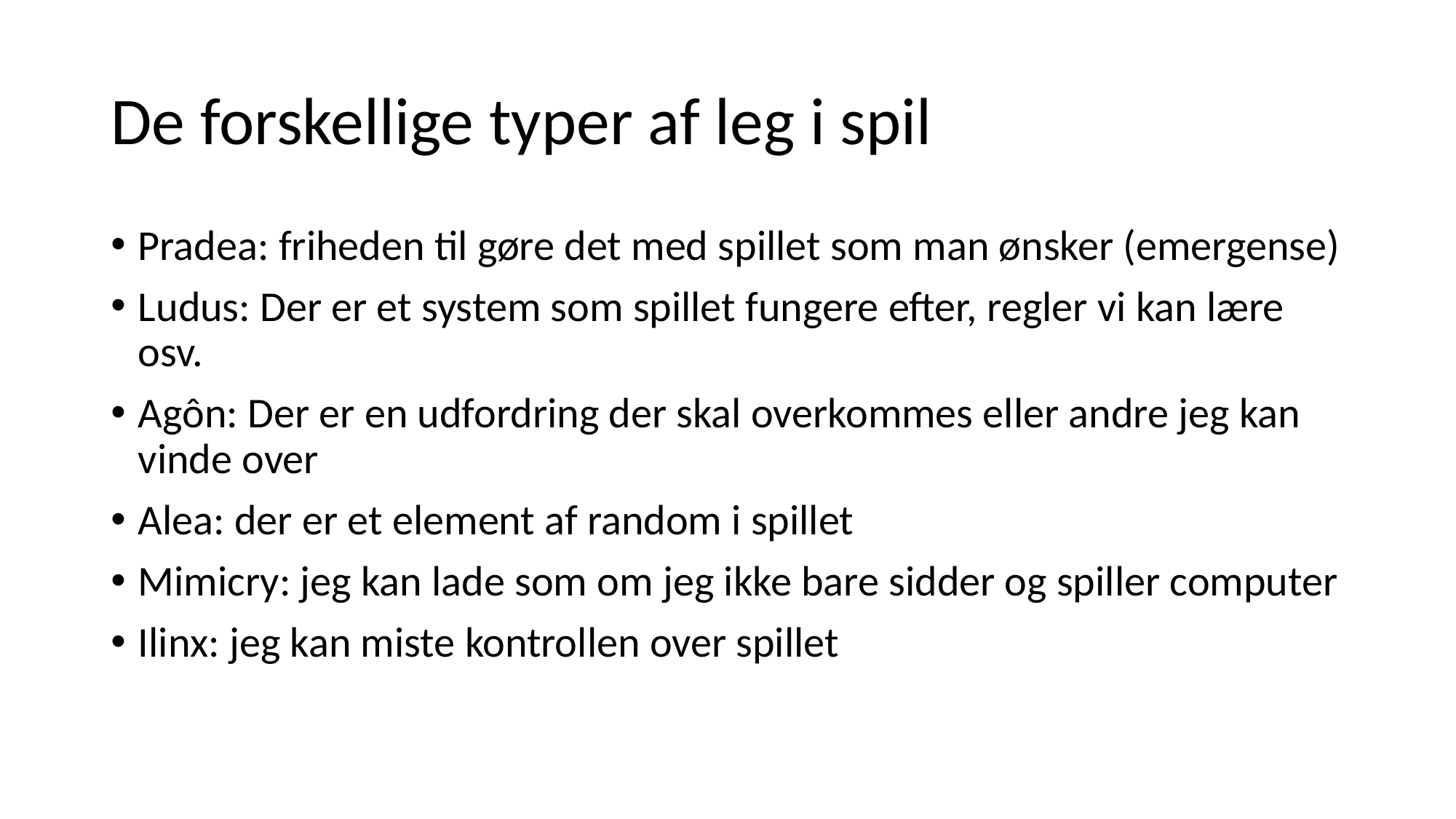

# De forskellige typer af leg i spil
Pradea: friheden til gøre det med spillet som man ønsker (emergense)
Ludus: Der er et system som spillet fungere efter, regler vi kan lære osv.
Agôn: Der er en udfordring der skal overkommes eller andre jeg kan vinde over
Alea: der er et element af random i spillet
Mimicry: jeg kan lade som om jeg ikke bare sidder og spiller computer
Ilinx: jeg kan miste kontrollen over spillet